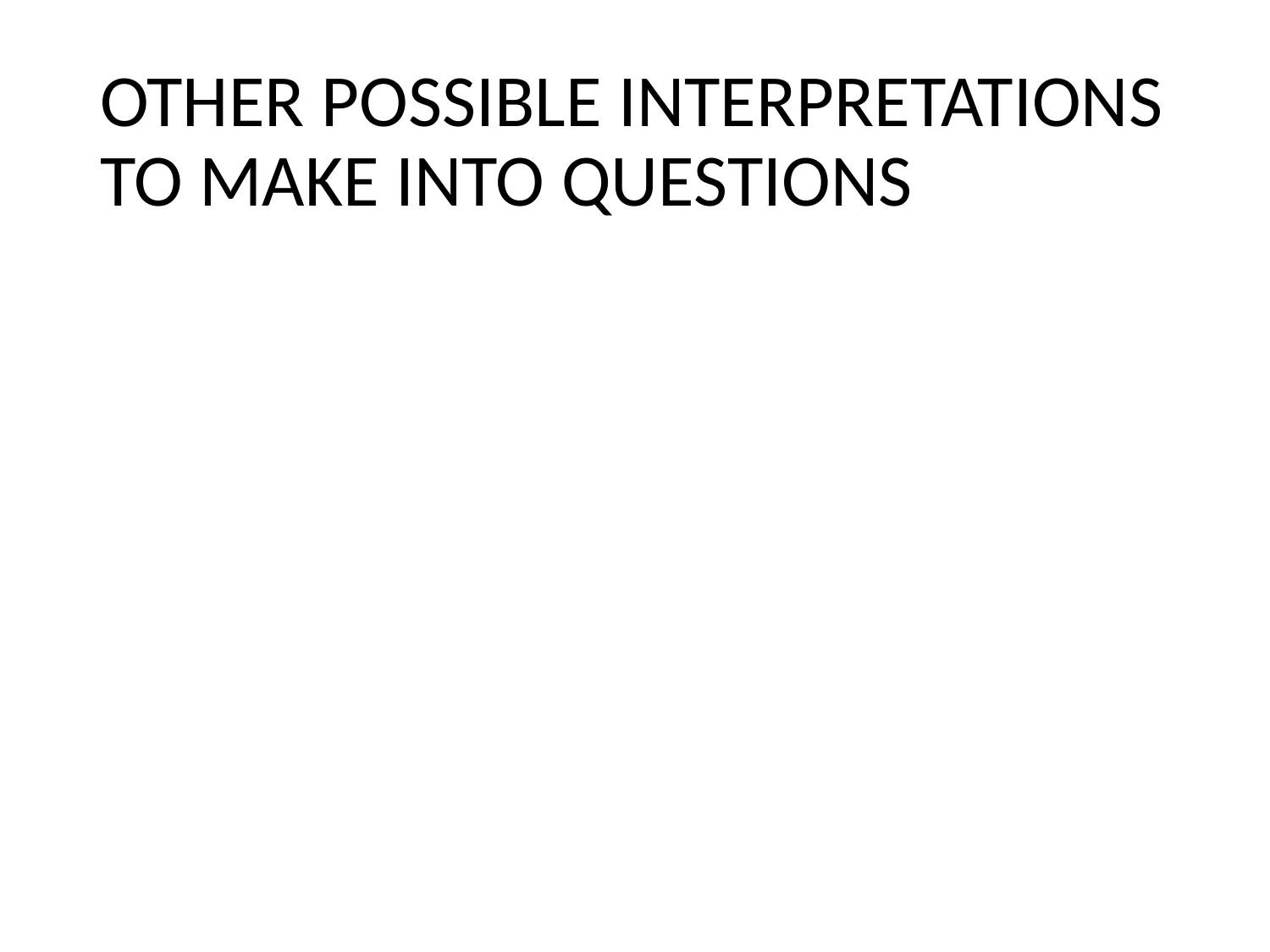

# OTHER POSSIBLE INTERPRETATIONS TO MAKE INTO QUESTIONS